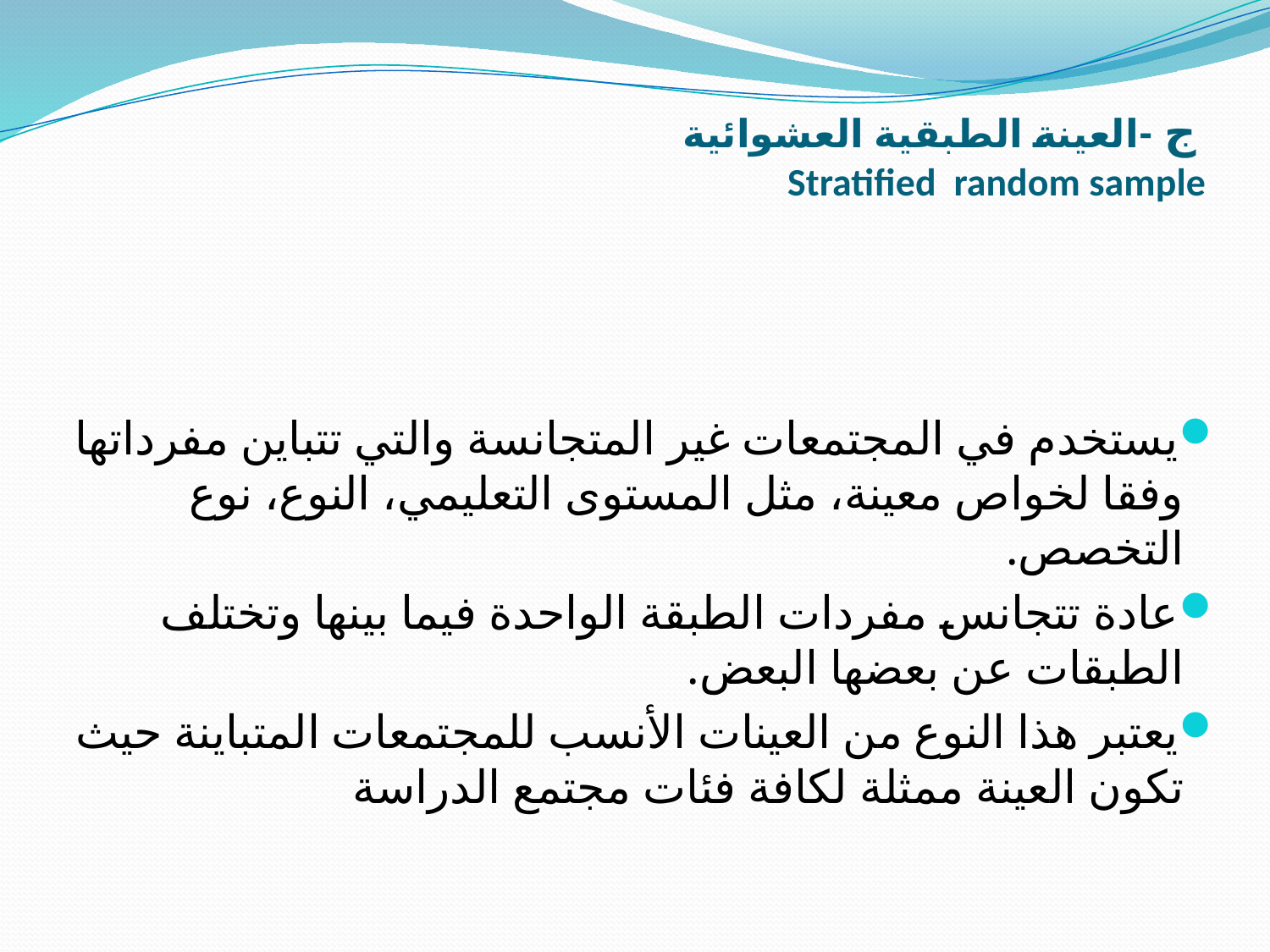

# ج -العينة الطبقية العشوائية Stratified  random sample
يستخدم في المجتمعات غير المتجانسة والتي تتباين مفرداتها وفقا لخواص معينة، مثل المستوى التعليمي، النوع، نوع التخصص.
عادة تتجانس مفردات الطبقة الواحدة فيما بينها وتختلف الطبقات عن بعضها البعض.
يعتبر هذا النوع من العينات الأنسب للمجتمعات المتباينة حيث تكون العينة ممثلة لكافة فئات مجتمع الدراسة